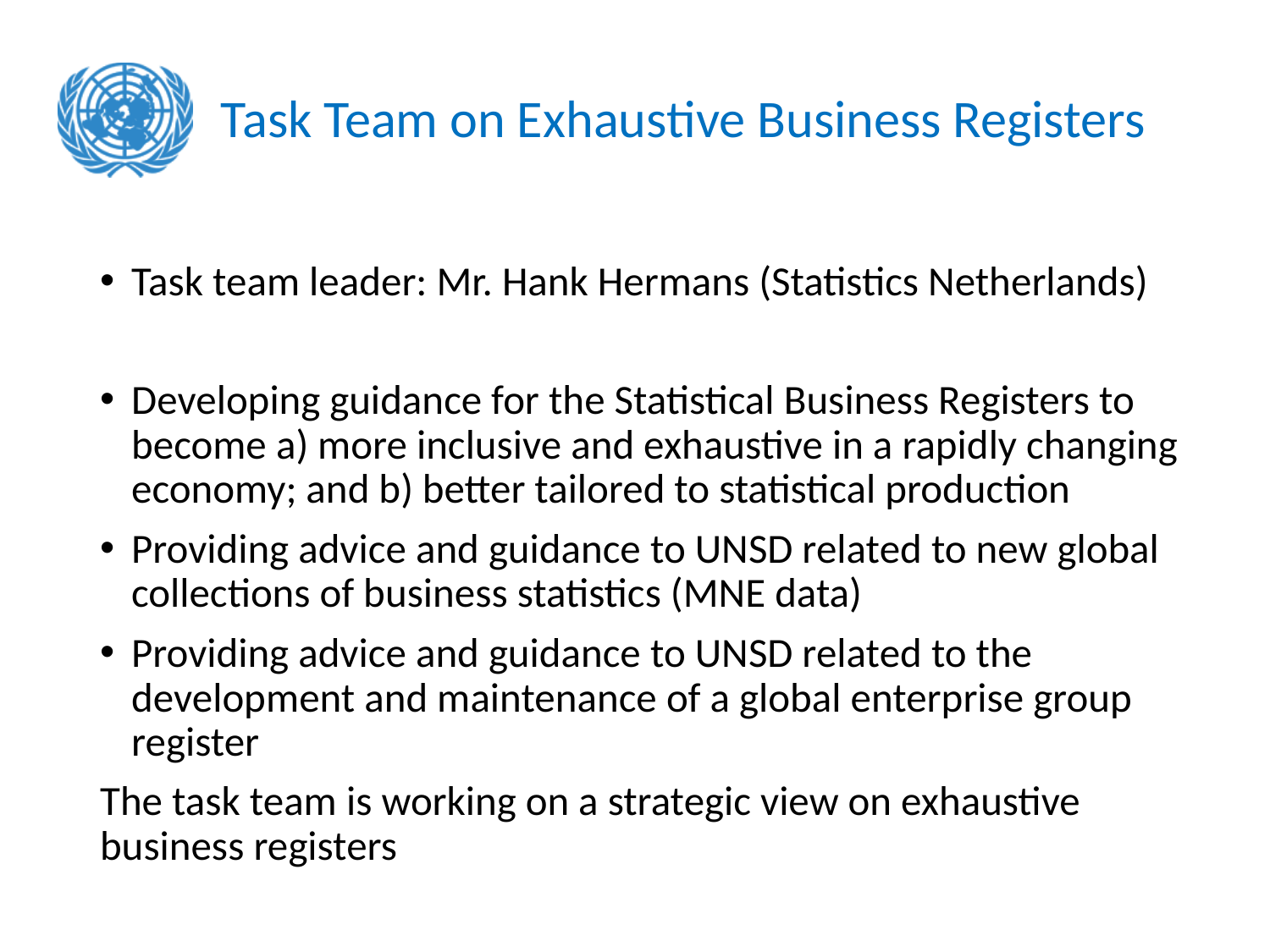

# Task Team on Exhaustive Business Registers
Task team leader: Mr. Hank Hermans (Statistics Netherlands)

Developing guidance for the Statistical Business Registers to become a) more inclusive and exhaustive in a rapidly changing economy; and b) better tailored to statistical production
Providing advice and guidance to UNSD related to new global collections of business statistics (MNE data)
Providing advice and guidance to UNSD related to the development and maintenance of a global enterprise group register
The task team is working on a strategic view on exhaustive business registers